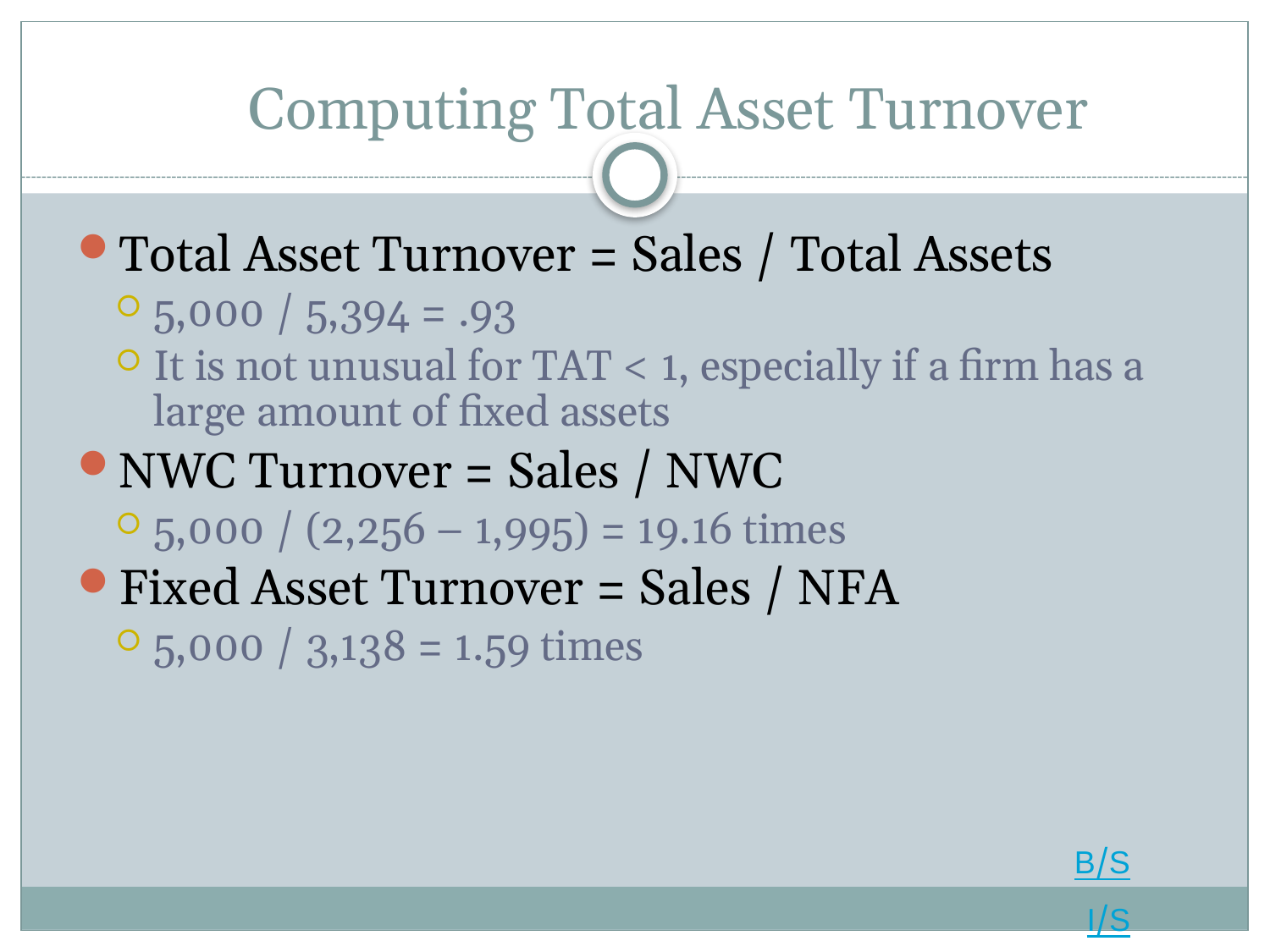

# Computing Total Asset Turnover
Total Asset Turnover = Sales / Total Assets
5,000 / 5,394 = .93
It is not unusual for TAT < 1, especially if a firm has a large amount of fixed assets
NWC Turnover = Sales / NWC
5,000 / (2,256 – 1,995) = 19.16 times
Fixed Asset Turnover = Sales / NFA
5,000 / 3,138 = 1.59 times
B/S
I/S